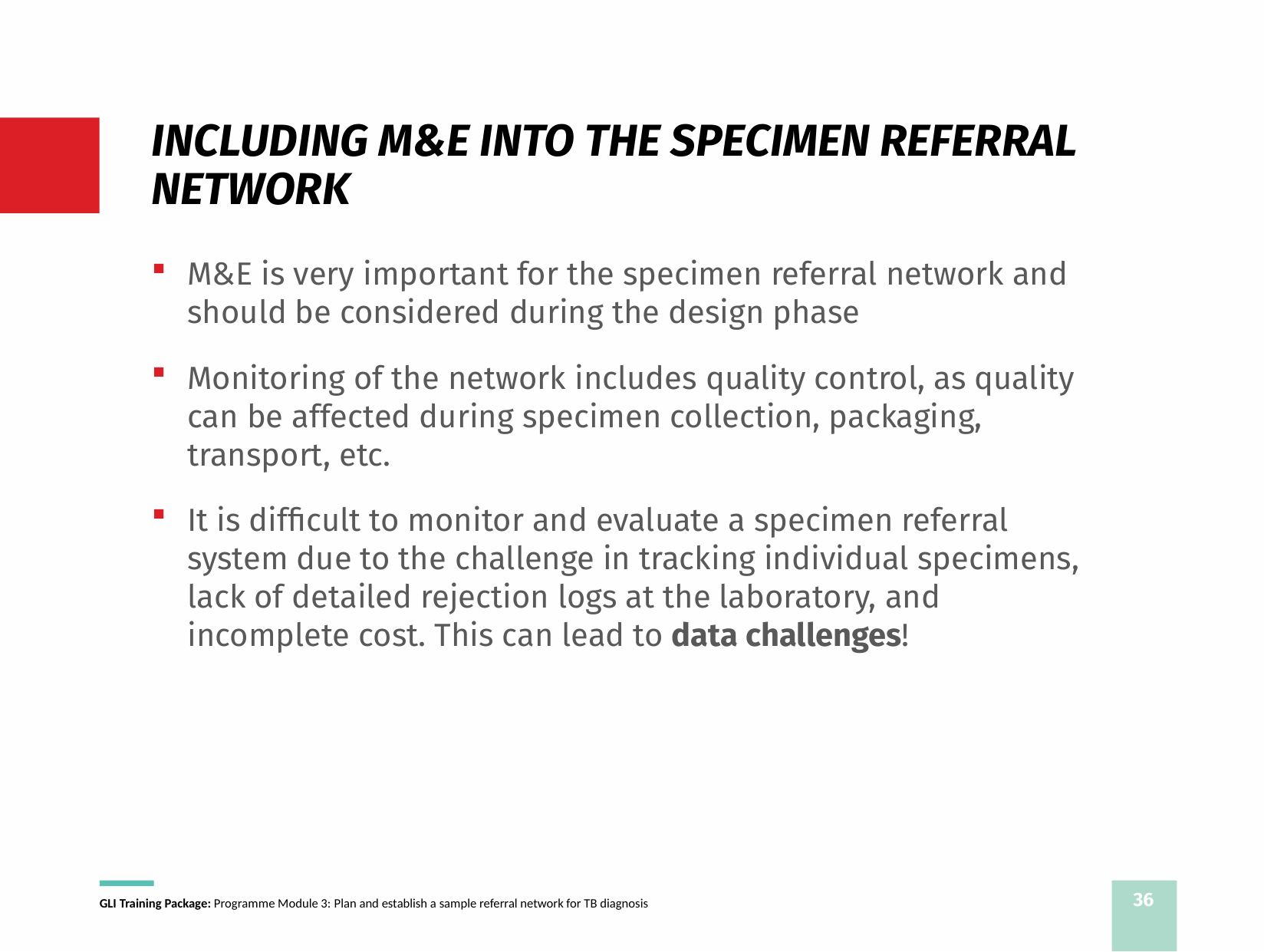

# INCLUDING M&E INTO THE SPECIMEN REFERRAL NETWORK
M&E is very important for the specimen referral network and should be considered during the design phase
Monitoring of the network includes quality control, as quality can be affected during specimen collection, packaging, transport, etc.
It is difficult to monitor and evaluate a specimen referral system due to the challenge in tracking individual specimens, lack of detailed rejection logs at the laboratory, and incomplete cost. This can lead to data challenges!